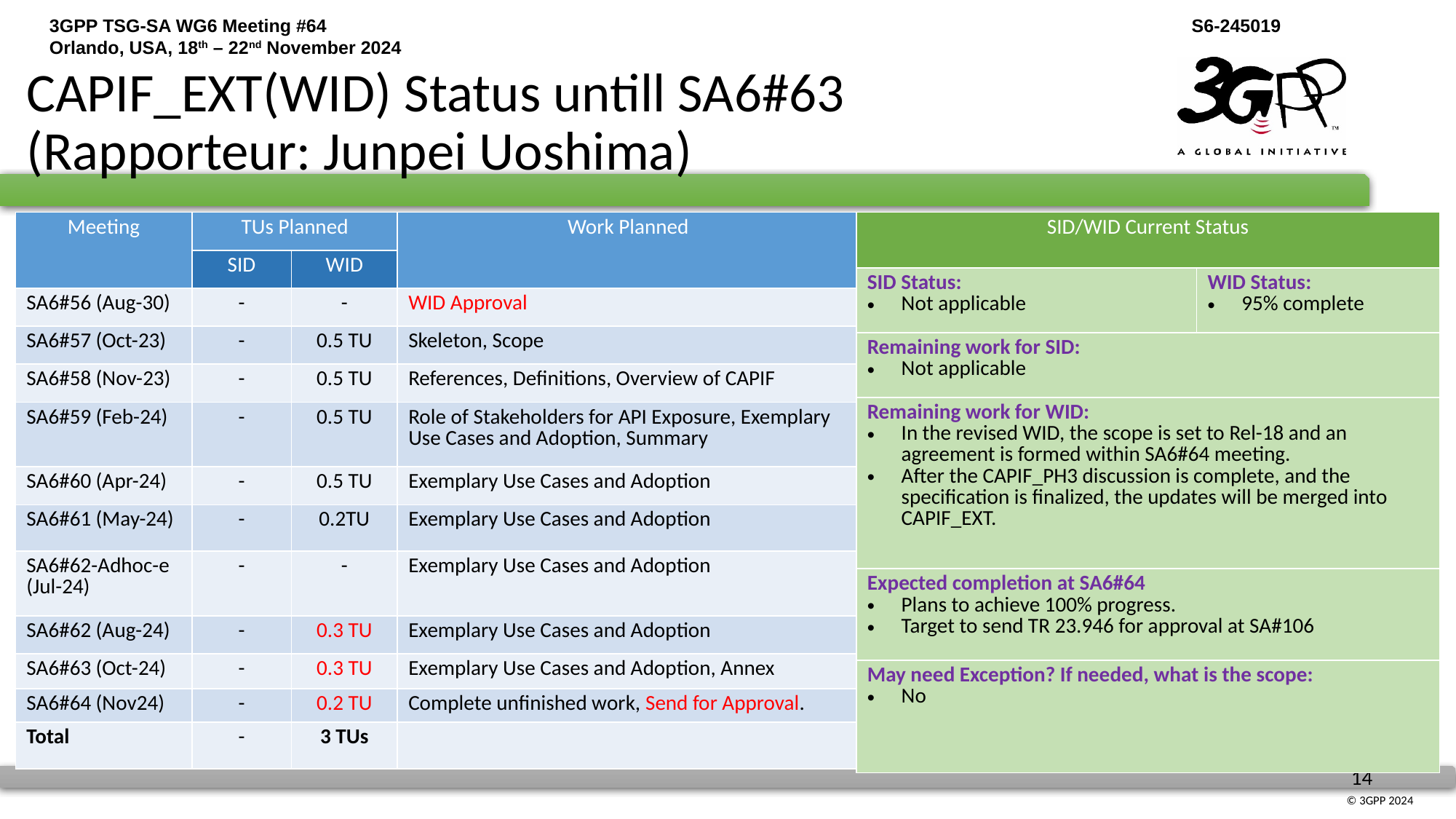

# CAPIF_EXT(WID) Status untill SA6#63 (Rapporteur: Junpei Uoshima)
| Meeting | TUs Planned |  | Work Planned |
| --- | --- | --- | --- |
|  | SID | WID |  |
| SA6#56 (Aug-30) | - | - | WID Approval |
| SA6#57 (Oct-23) | - | 0.5 TU | Skeleton, Scope |
| SA6#58 (Nov-23) | - | 0.5 TU | References, Definitions, Overview of CAPIF |
| SA6#59 (Feb-24) | - | 0.5 TU | Role of Stakeholders for API Exposure, Exemplary Use Cases and Adoption, Summary |
| SA6#60 (Apr-24) | - | 0.5 TU | Exemplary Use Cases and Adoption |
| SA6#61 (May-24) | - | 0.2TU | Exemplary Use Cases and Adoption |
| SA6#62-Adhoc-e (Jul-24) | - | - | Exemplary Use Cases and Adoption |
| SA6#62 (Aug-24) | - | 0.3 TU | Exemplary Use Cases and Adoption |
| SA6#63 (Oct-24) | - | 0.3 TU | Exemplary Use Cases and Adoption, Annex |
| SA6#64 (Nov24) | - | 0.2 TU | Complete unfinished work, Send for Approval. |
| Total | - | 3 TUs |  |
| SID/WID Current Status |  |
| --- | --- |
| SID Status: Not applicable | WID Status: 95% complete |
| Remaining work for SID: Not applicable |  |
| Remaining work for WID: In the revised WID, the scope is set to Rel-18 and an agreement is formed within SA6#64 meeting. After the CAPIF\_PH3 discussion is complete, and the specification is finalized, the updates will be merged into CAPIF\_EXT. |  |
| Expected completion at SA6#64 Plans to achieve 100% progress. Target to send TR 23.946 for approval at SA#106 |  |
| May need Exception? If needed, what is the scope: No |  |